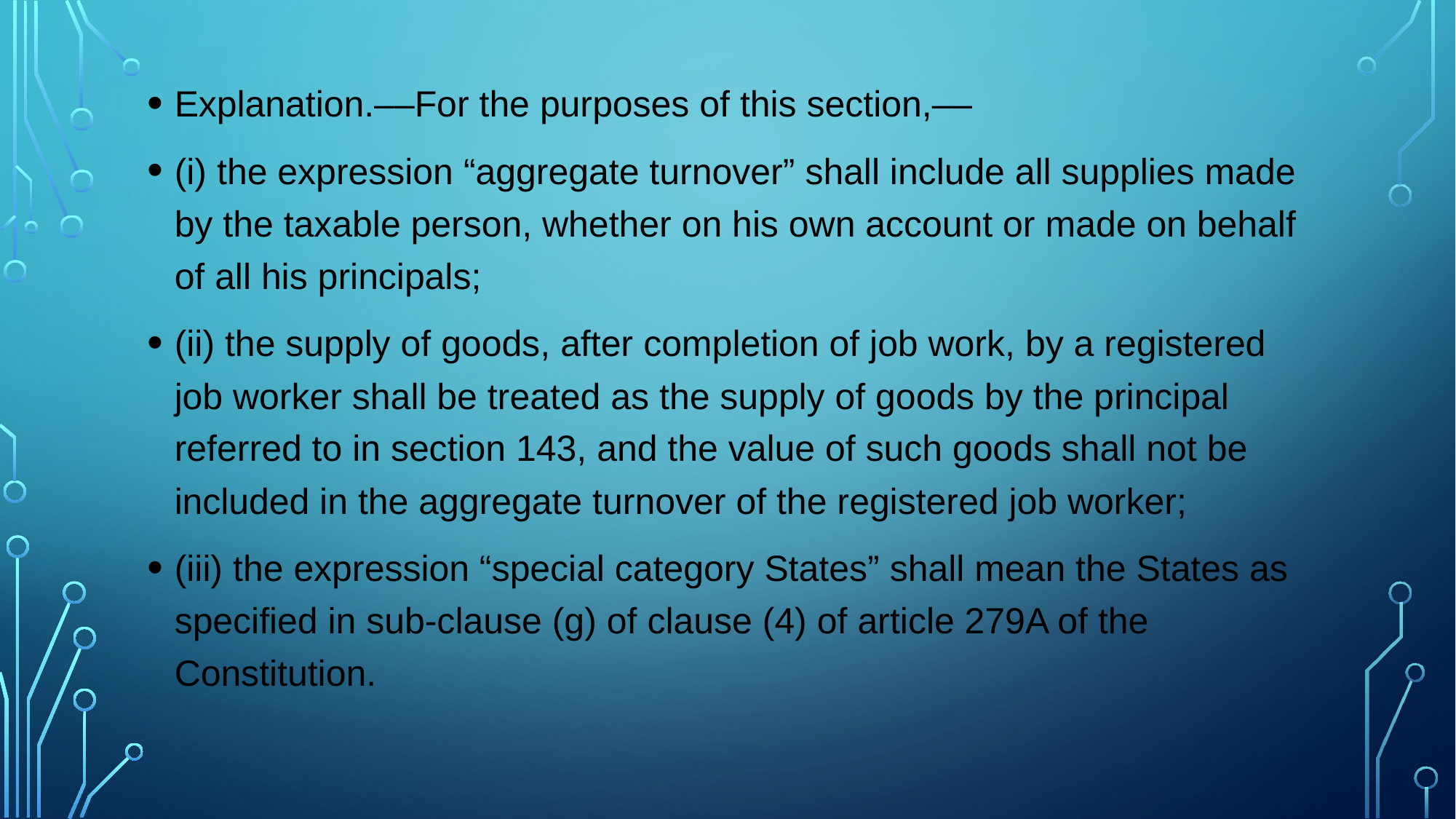

Explanation.––For the purposes of this section,––
(i) the expression “aggregate turnover” shall include all supplies made by the taxable person, whether on his own account or made on behalf of all his principals;
(ii) the supply of goods, after completion of job work, by a registered job worker shall be treated as the supply of goods by the principal referred to in section 143, and the value of such goods shall not be included in the aggregate turnover of the registered job worker;
(iii) the expression “special category States” shall mean the States as specified in sub-clause (g) of clause (4) of article 279A of the Constitution.